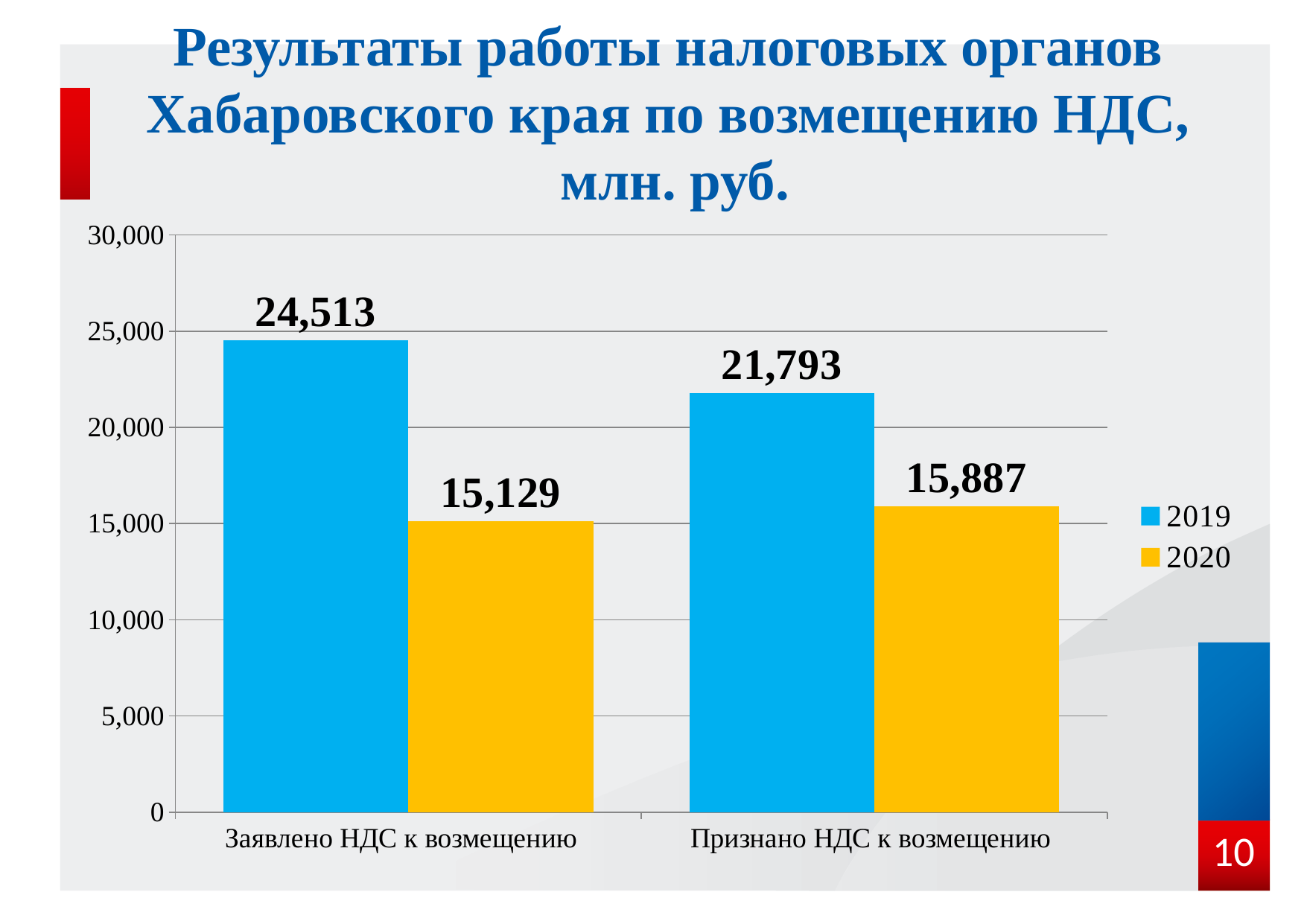

# Результаты работы налоговых органов Хабаровского края по возмещению НДС, млн. руб.

### Chart

| Category | 2019 | 2020 |
|---|---|---|
| Заявлено НДС к возмещению   | 24513.0 | 15129.0 |
| Признано НДС к возмещению  | 21793.0 | 15887.0 |
10